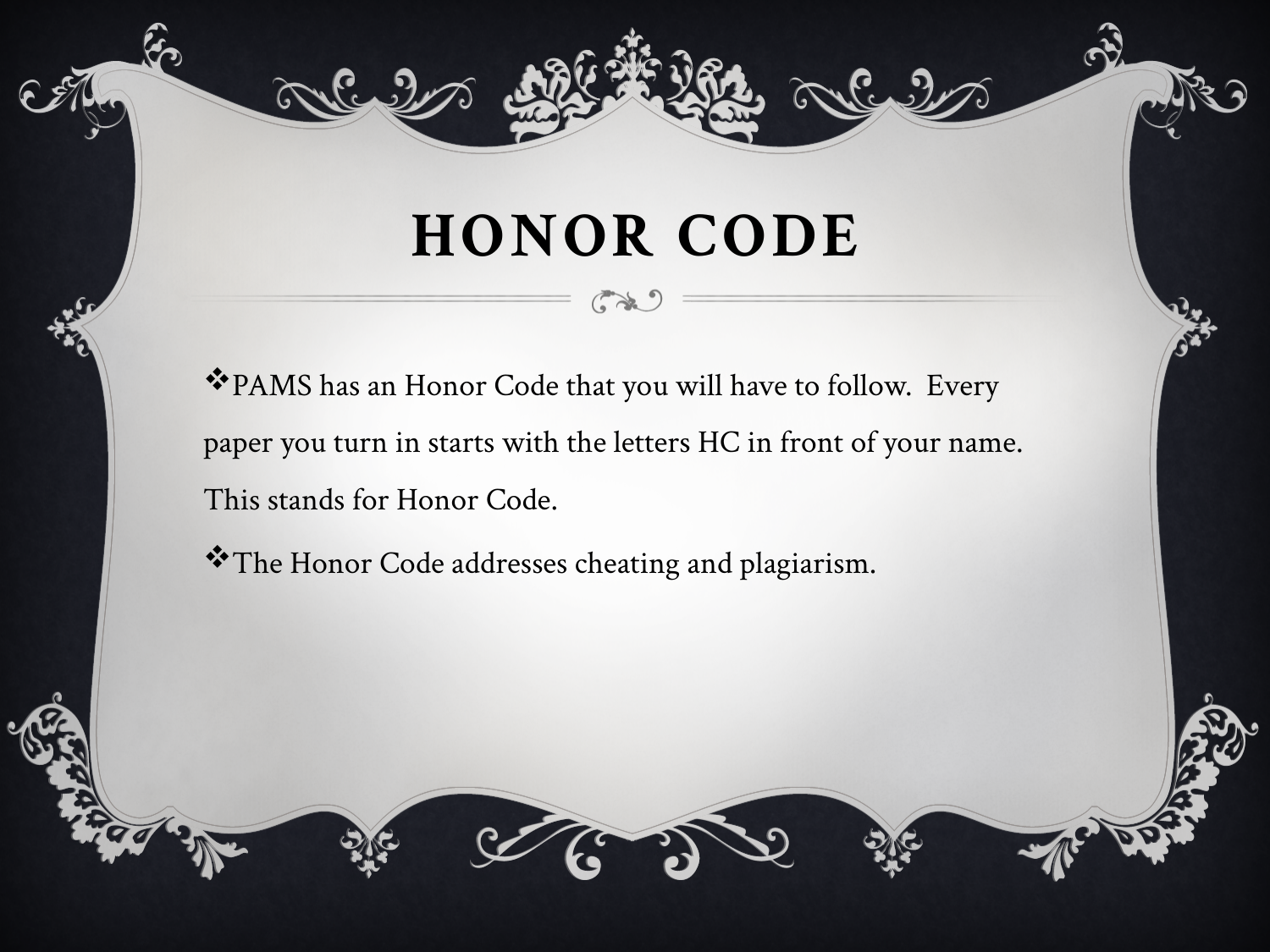

# Honor Code
PAMS has an Honor Code that you will have to follow.  Every paper you turn in starts with the letters HC in front of your name.  This stands for Honor Code.
The Honor Code addresses cheating and plagiarism.